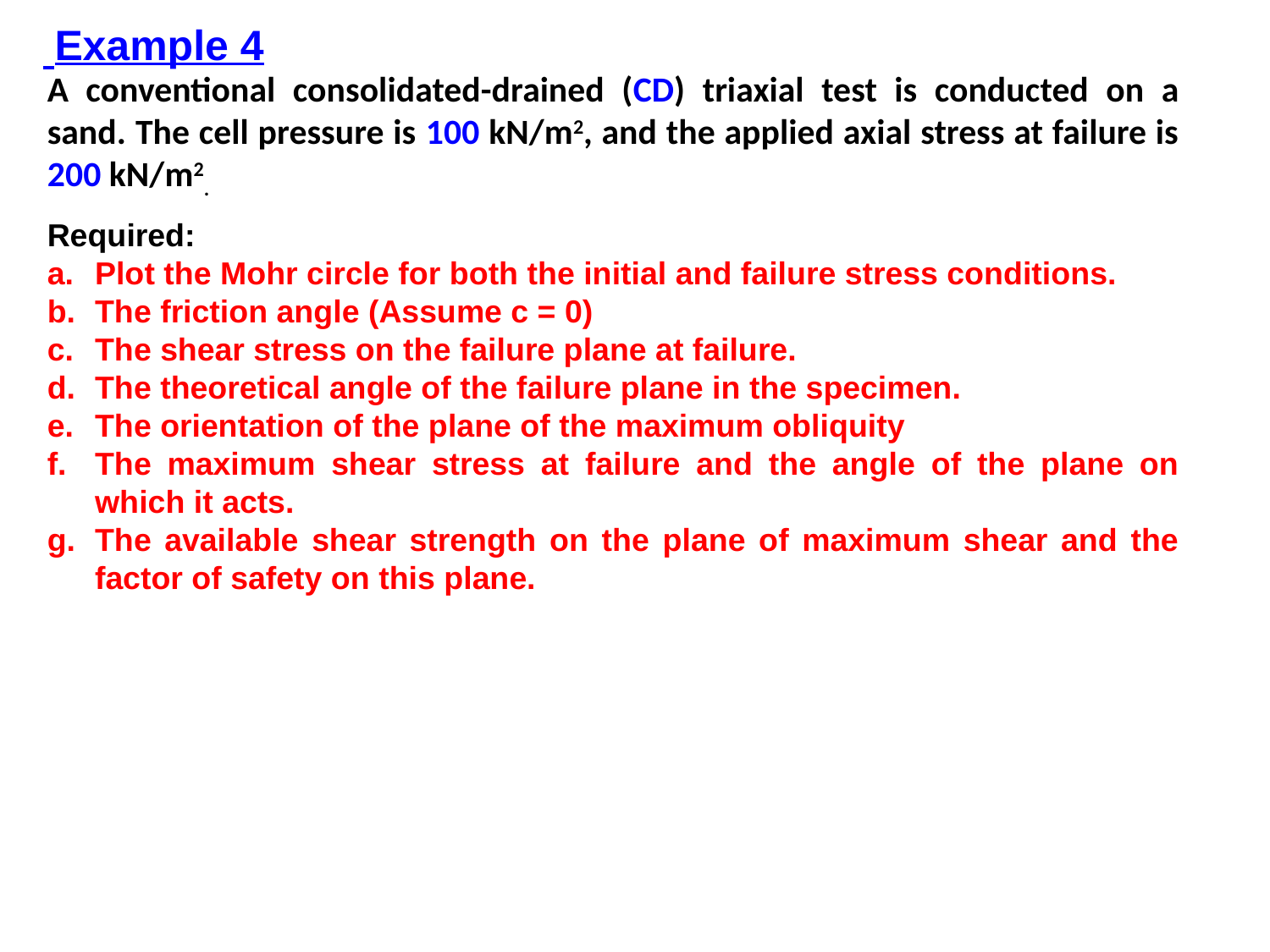

Example 4
A conventional consolidated-drained (CD) triaxial test is conducted on a sand. The cell pressure is 100 kN/m2, and the applied axial stress at failure is 200 kN/m2.
Required:
Plot the Mohr circle for both the initial and failure stress conditions.
The friction angle (Assume c = 0)
The shear stress on the failure plane at failure.
The theoretical angle of the failure plane in the specimen.
The orientation of the plane of the maximum obliquity
The maximum shear stress at failure and the angle of the plane on which it acts.
The available shear strength on the plane of maximum shear and the factor of safety on this plane.